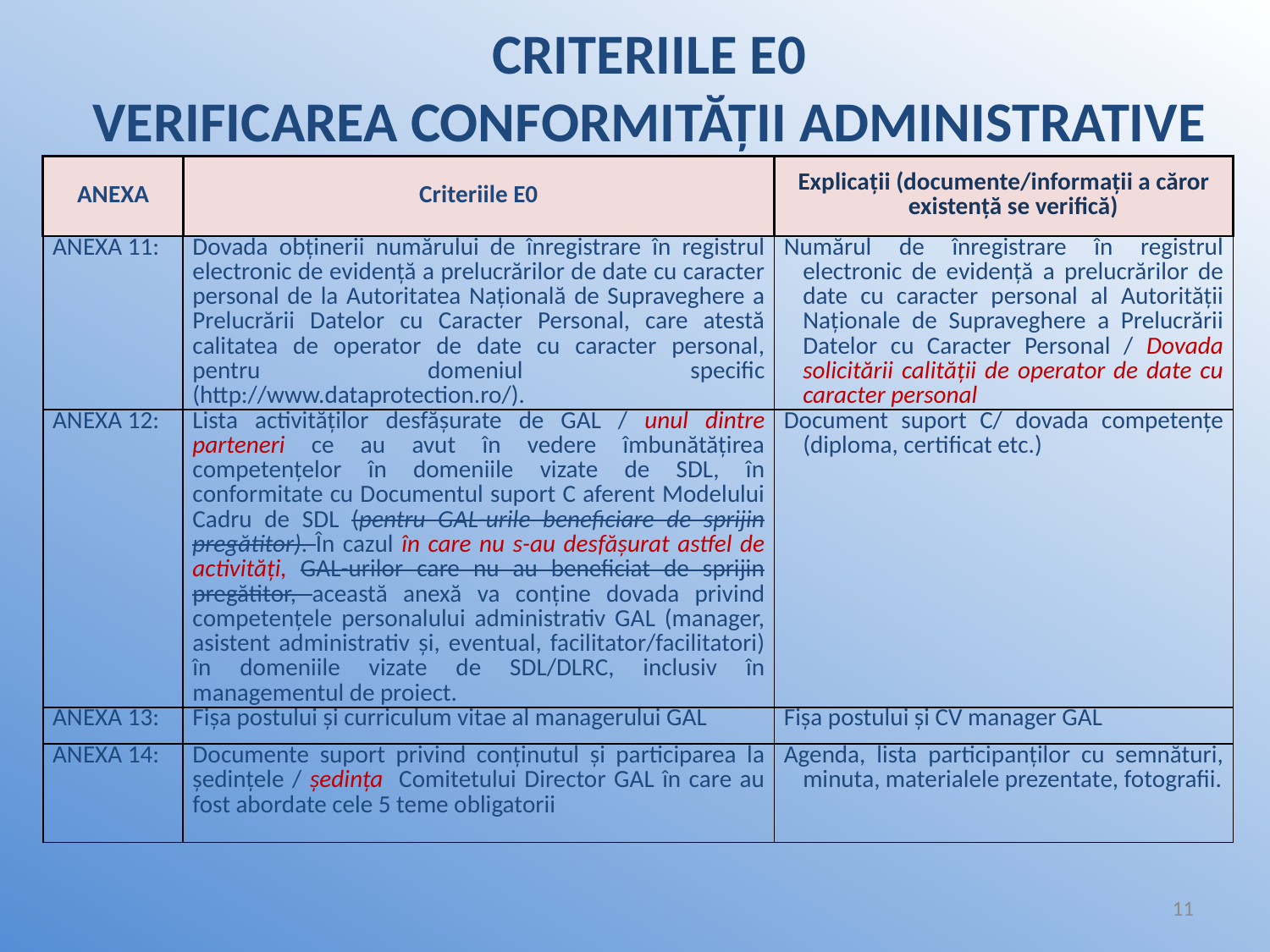

# CRITERIILE E0 VERIFICAREA CONFORMITĂȚII ADMINISTRATIVE
| ANEXA | Criteriile E0 | Explicații (documente/informații a căror existență se verifică) |
| --- | --- | --- |
| ANEXA 11: | Dovada obținerii numărului de înregistrare în registrul electronic de evidență a prelucrărilor de date cu caracter personal de la Autoritatea Națională de Supraveghere a Prelucrării Datelor cu Caracter Personal, care atestă calitatea de operator de date cu caracter personal, pentru domeniul specific (http://www.dataprotection.ro/). | Numărul de înregistrare în registrul electronic de evidență a prelucrărilor de date cu caracter personal al Autorității Naționale de Supraveghere a Prelucrării Datelor cu Caracter Personal / Dovada solicitării calității de operator de date cu caracter personal |
| ANEXA 12: | Lista activităților desfășurate de GAL / unul dintre parteneri ce au avut în vedere îmbunătățirea competențelor în domeniile vizate de SDL, în conformitate cu Documentul suport C aferent Modelului Cadru de SDL (pentru GAL-urile beneficiare de sprijin pregătitor). În cazul în care nu s-au desfășurat astfel de activități, GAL-urilor care nu au beneficiat de sprijin pregătitor, această anexă va conține dovada privind competențele personalului administrativ GAL (manager, asistent administrativ și, eventual, facilitator/facilitatori) în domeniile vizate de SDL/DLRC, inclusiv în managementul de proiect. | Document suport C/ dovada competențe (diploma, certificat etc.) |
| ANEXA 13: | Fișa postului și curriculum vitae al managerului GAL | Fișa postului și CV manager GAL |
| ANEXA 14: | Documente suport privind conținutul și participarea la ședințele / ședința Comitetului Director GAL în care au fost abordate cele 5 teme obligatorii | Agenda, lista participanților cu semnături, minuta, materialele prezentate, fotografii. |
11